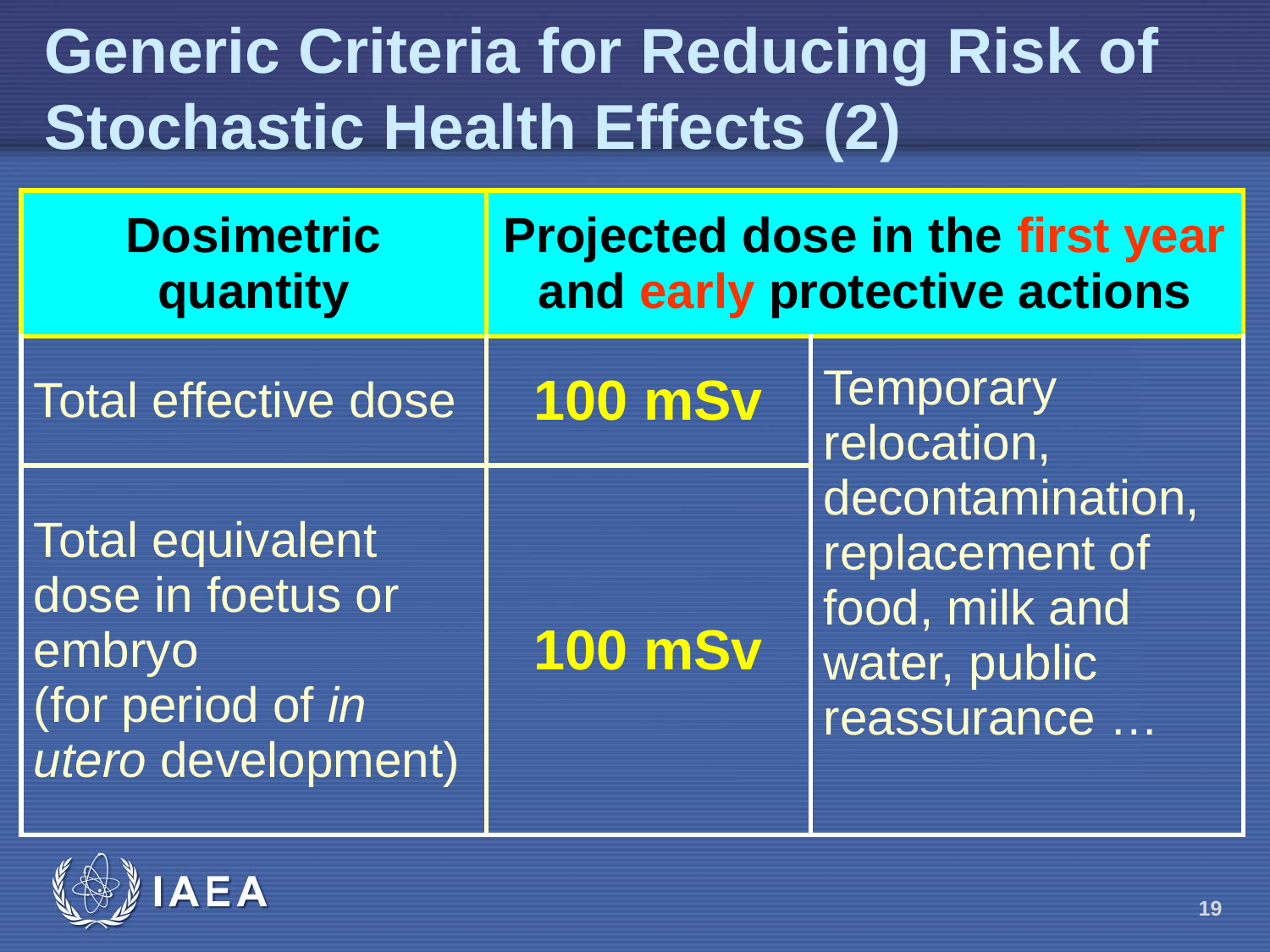

Generic Criteria for Reducing Risk of  Stochastic Health Effects (2)
| Dosimetric quantity | Projected dose in the first year and early protective actions |  |
| --- | --- | --- |
| Total effective dose | 100 mSv | Temporary relocation, decontamination, replacement of food, milk and water, public reassurance … |
| Total equivalent dose in foetus or embryo (for period of in utero development) | 100 mSv |  |
19